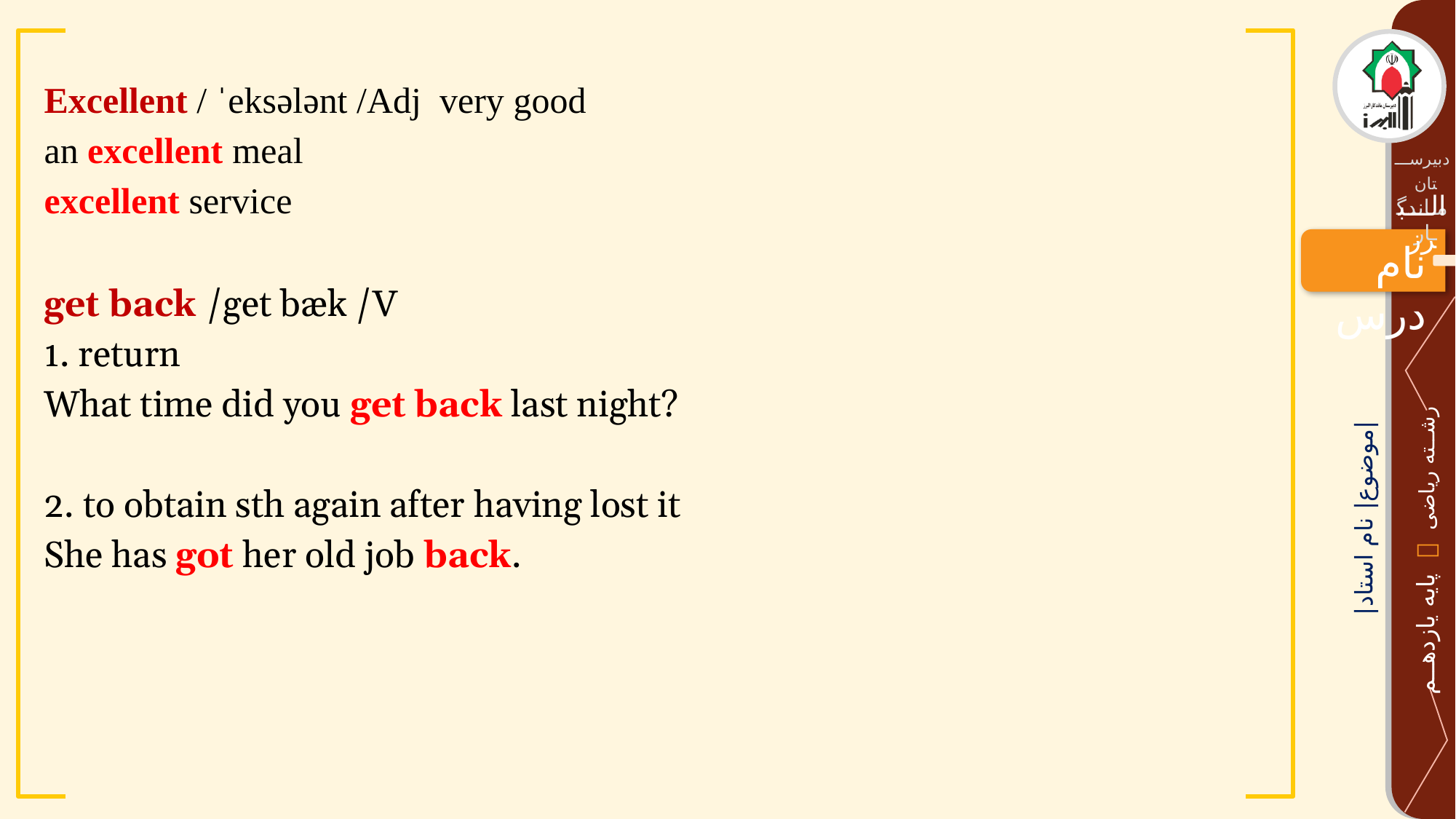

Excellent / ˈeksələnt /Adj  very good
an excellent meal
excellent service
get back /get bæk /V
1. return
What time did you get back last night?

2. to obtain sth again after having lost it
She has got her old job back.